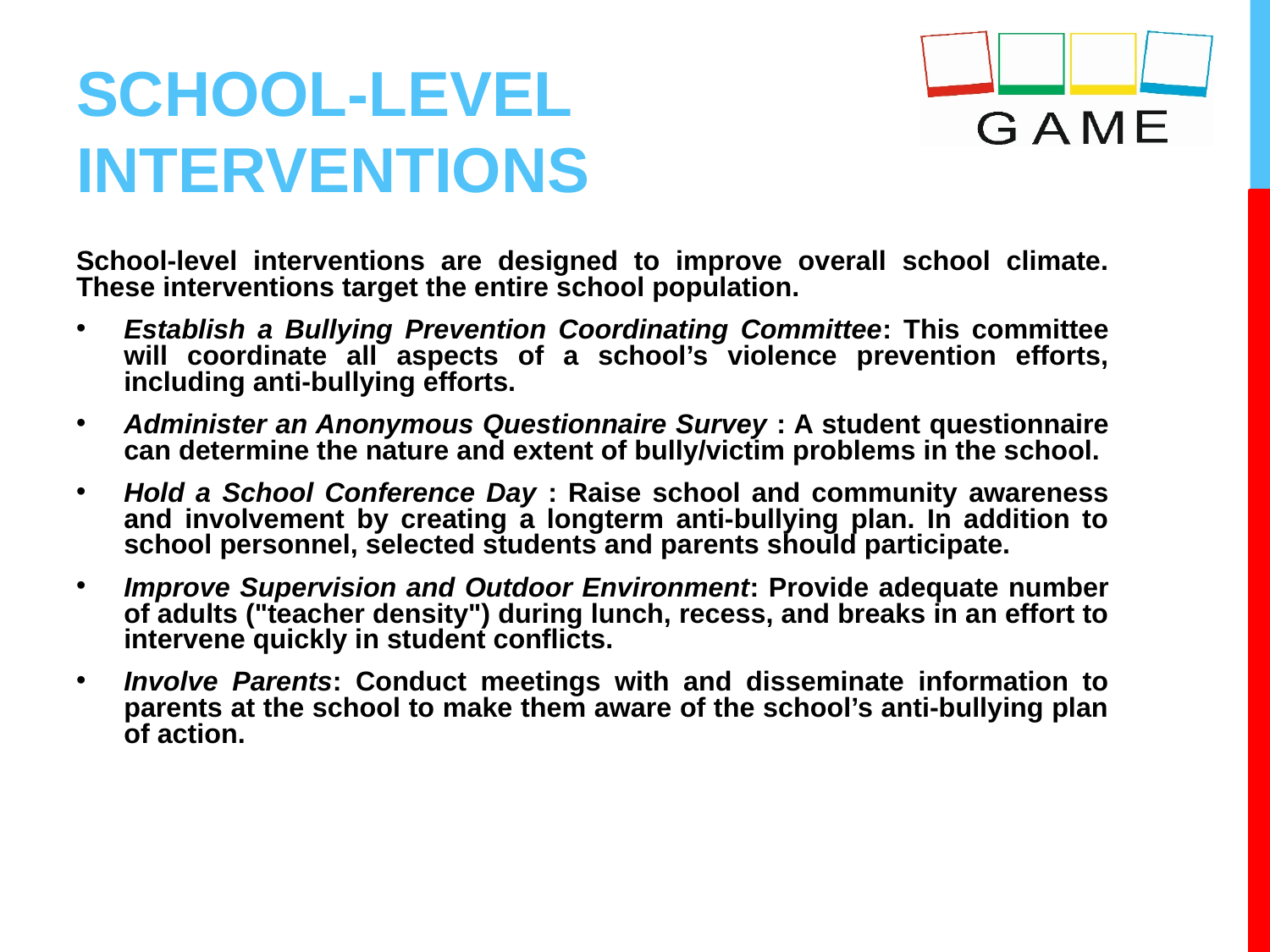

# SCHOOL-LEVEL INTERVENTIONS
School-level interventions are designed to improve overall school climate. These interventions target the entire school population.
Establish a Bullying Prevention Coordinating Committee: This committee will coordinate all aspects of a school’s violence prevention efforts, including anti-bullying efforts.
Administer an Anonymous Questionnaire Survey : A student questionnaire can determine the nature and extent of bully/victim problems in the school.
Hold a School Conference Day : Raise school and community awareness and involvement by creating a longterm anti-bullying plan. In addition to school personnel, selected students and parents should participate.
Improve Supervision and Outdoor Environment: Provide adequate number of adults ("teacher density") during lunch, recess, and breaks in an effort to intervene quickly in student conflicts.
Involve Parents: Conduct meetings with and disseminate information to parents at the school to make them aware of the school’s anti-bullying plan of action.